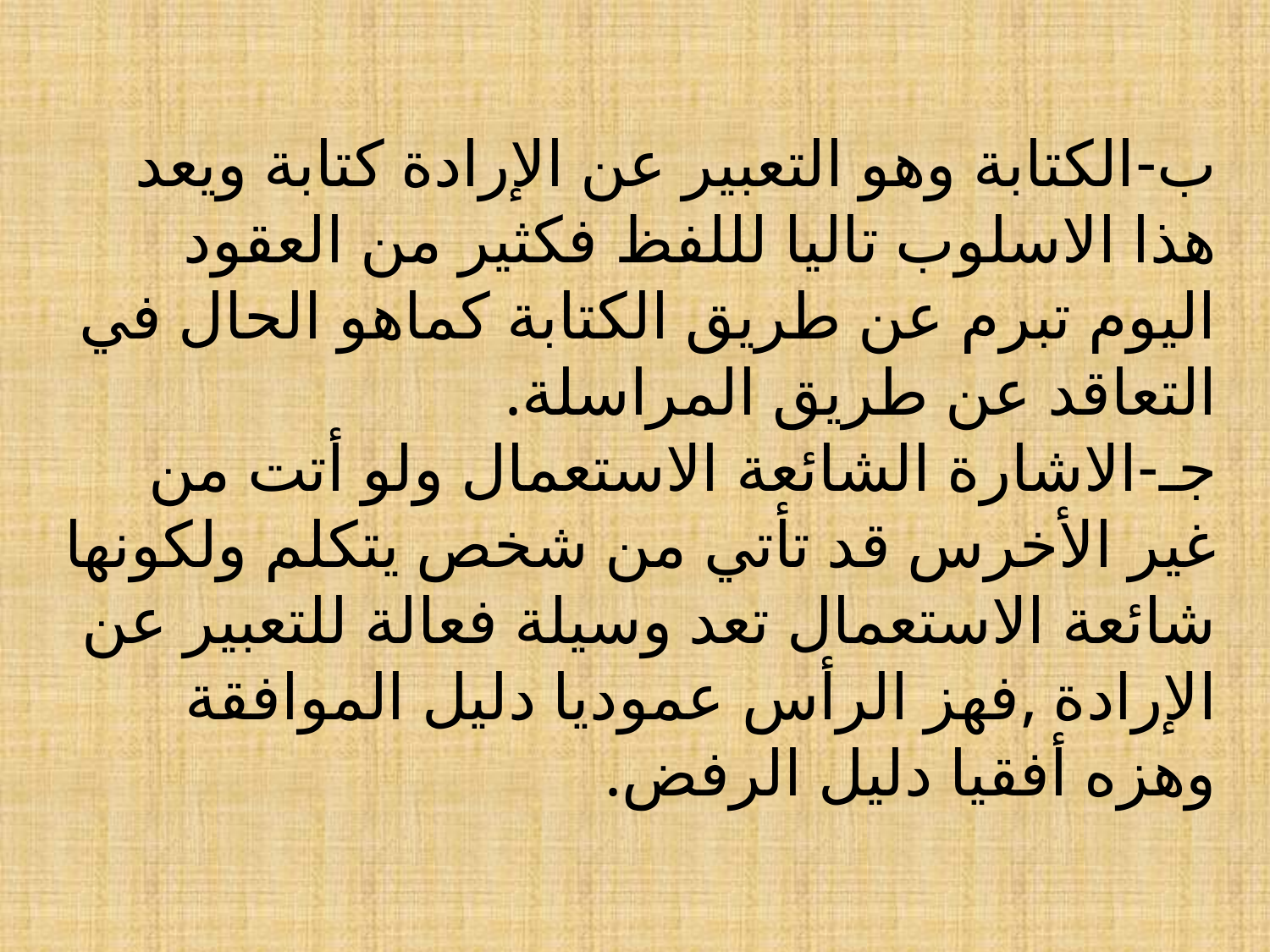

# ب-الكتابة وهو التعبير عن الإرادة كتابة ويعد هذا الاسلوب تاليا لللفظ فكثير من العقود اليوم تبرم عن طريق الكتابة كماهو الحال في التعاقد عن طريق المراسلة. جـ-الاشارة الشائعة الاستعمال ولو أتت من غير الأخرس قد تأتي من شخص يتكلم ولكونها شائعة الاستعمال تعد وسيلة فعالة للتعبير عن الإرادة ,فهز الرأس عموديا دليل الموافقة وهزه أفقيا دليل الرفض.